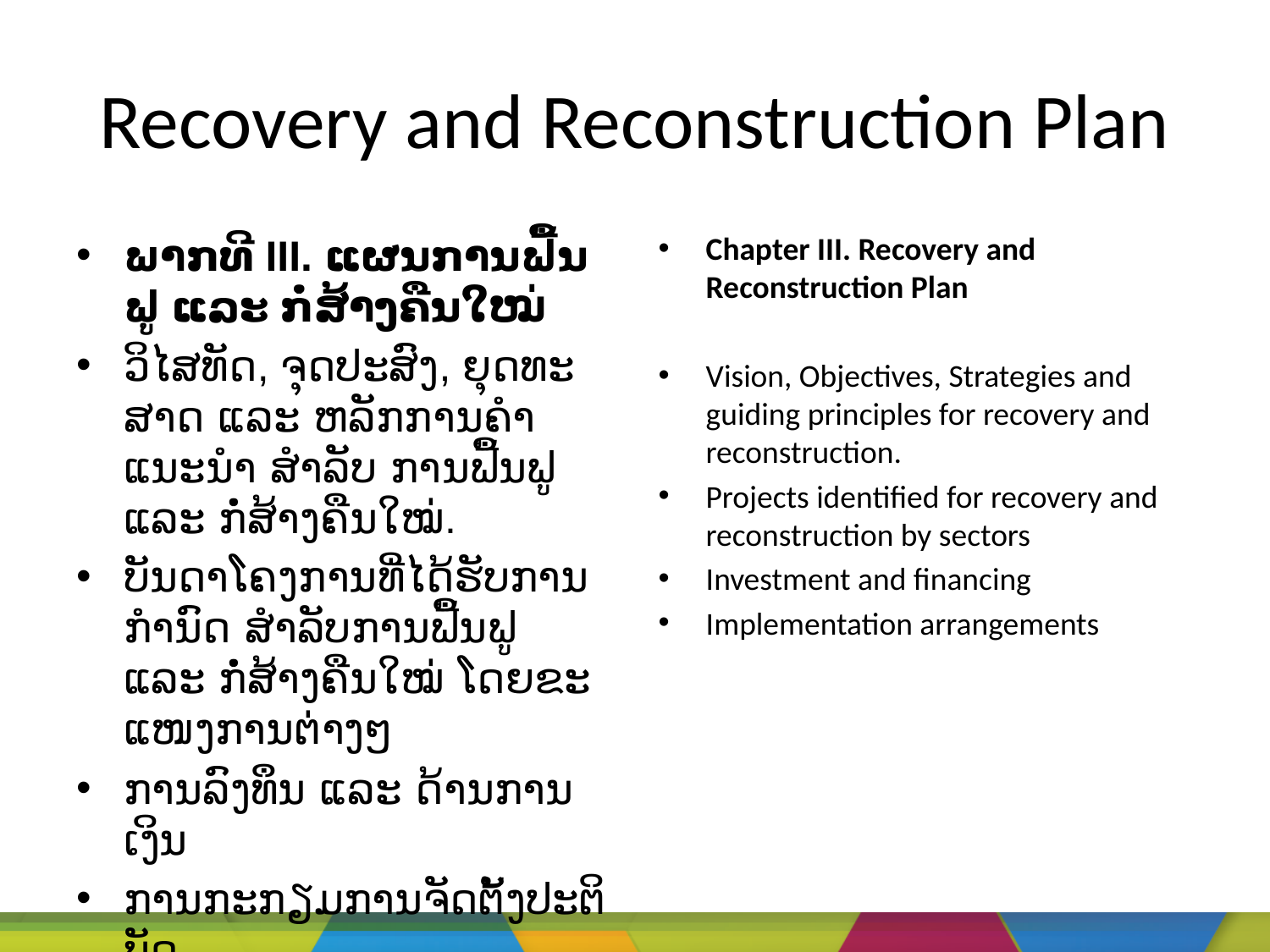

# Recovery and Reconstruction Plan
ພາກ​ທີ III. ແຜນ​ການ​ຟື້ນ​ຟູ ແລະ ກໍ່ສ້າງ​ຄືນ​ໃໝ່
ວິ​ໄສ​ທັດ, ຈຸດ​ປະ​ສົງ, ຍຸດ​ທະ​ສາດ ແລະ ຫລັກ​ການ​ຄຳ​ແນະ​ນຳ ​ສຳ​ລັບ ​ການ​ຟື້ນ​ຟູ ແລະ ກໍ່ສ້າງຄືນ​ໃໝ່.
ບັນ​ດາ​ໂຄງ​ການ​ທີ່​ໄດ້​ຮັບ​ການ​ກຳ​ນົດ ​ສຳ​ລັບການ​ຟື້ນ​ຟູ ແລະ ກໍ່ສ້າງ​ຄືນ​ໃໝ່​ ໂດຍ​ຂະ​ແໜງ​ການ​ຕ່າງໆ
ການ​ລົງ​ທຶນ ແລະ ດ້ານ​ການ​ເງິນ
ການ​ກະ​ກຽມ​ການ​ຈັດ​ຕັ້ງ​ປະ​ຕິ​ບັດ

Chapter III. Recovery and Reconstruction Plan

Vision, Objectives, Strategies and guiding principles for recovery and reconstruction.
Projects identified for recovery and reconstruction by sectors
Investment and financing
Implementation arrangements